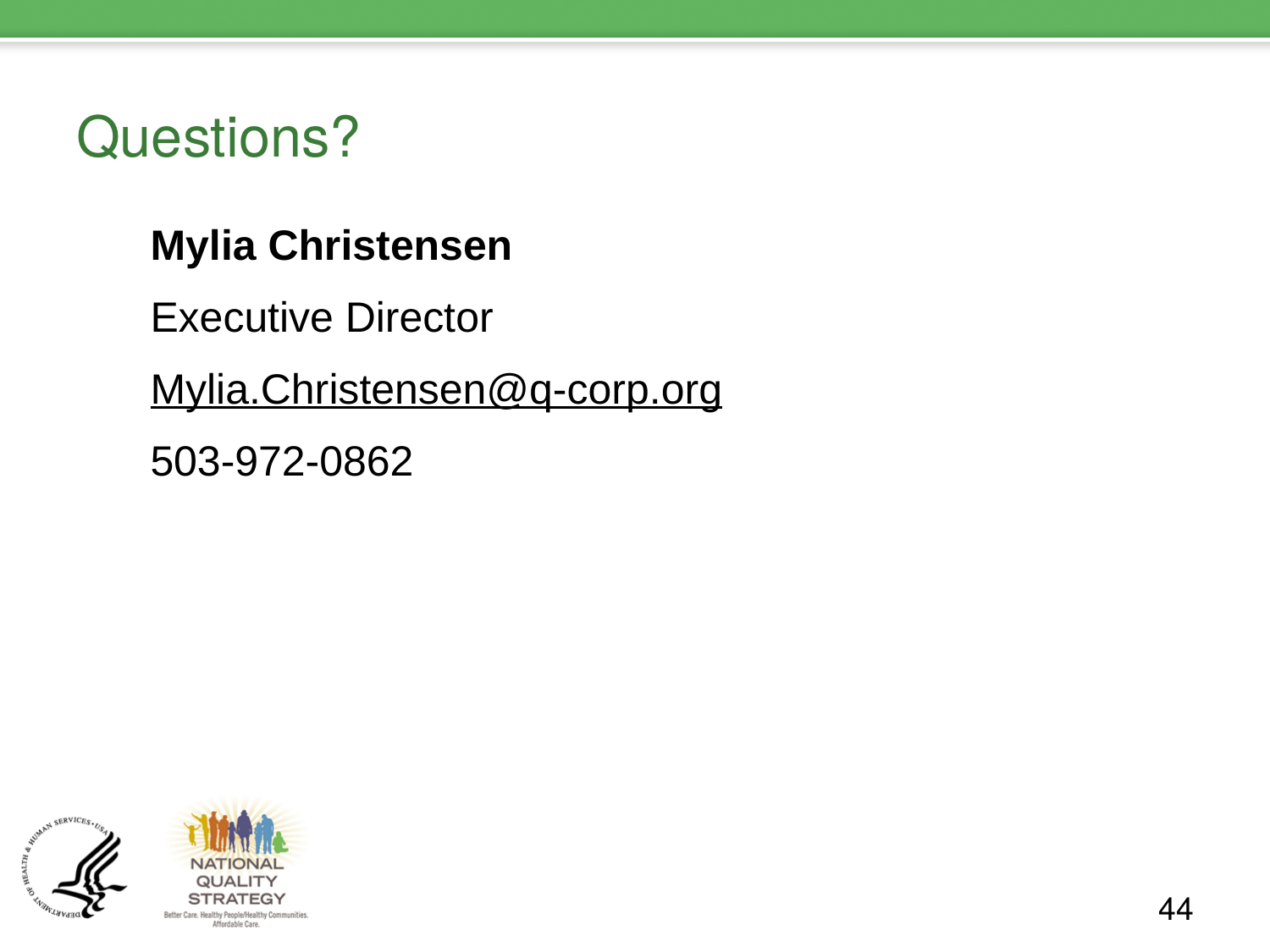

# Questions?
Mylia Christensen
Executive Director
Mylia.Christensen@q-corp.org
503-972-0862

44